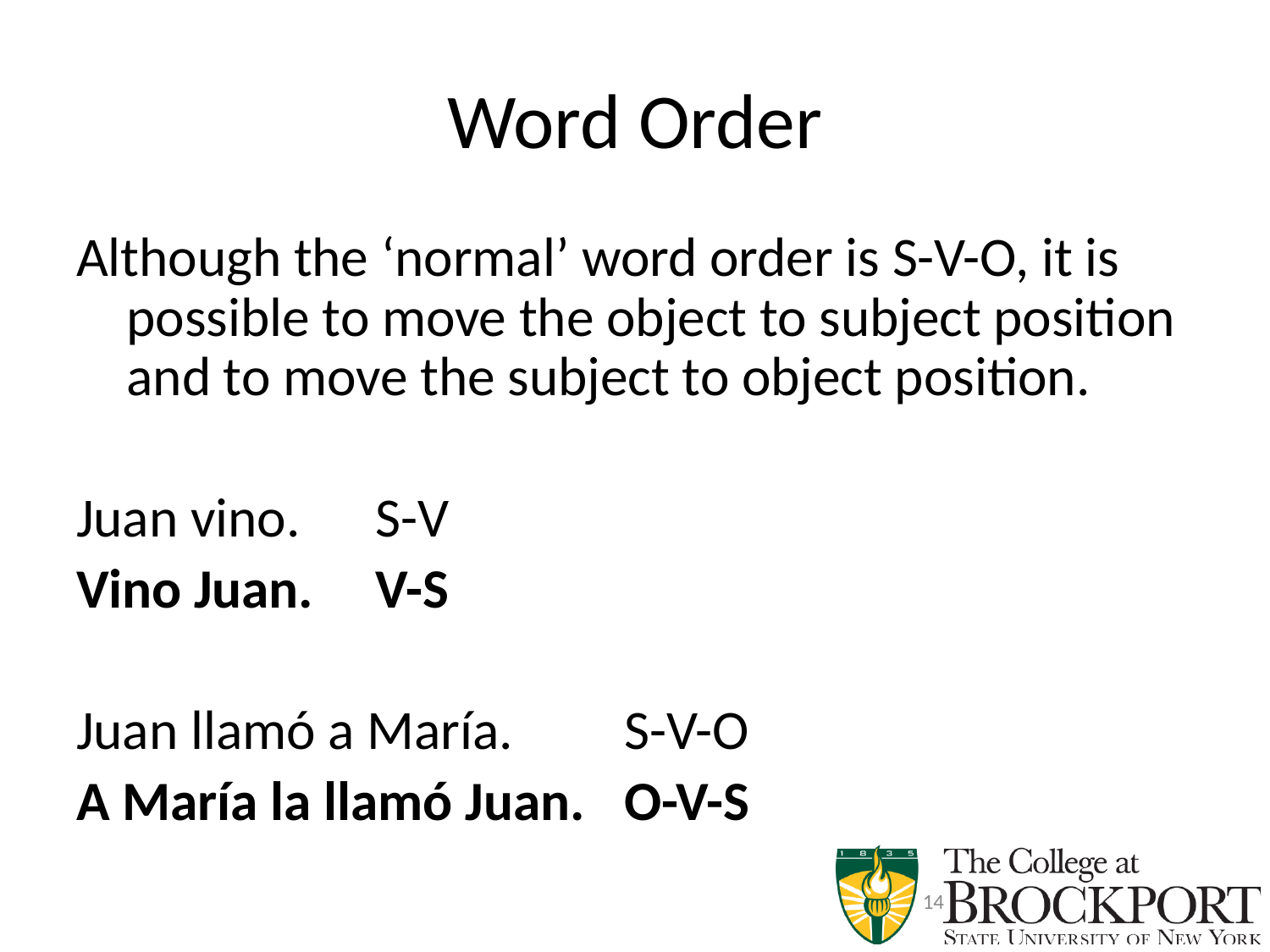

# Word Order
Although the ‘normal’ word order is S-V-O, it is possible to move the object to subject position and to move the subject to object position.

Juan vino.				S-V
Vino Juan.				V-S

Juan llamó a María.			S-V-O
A María la llamó Juan. 		O-V-S
14